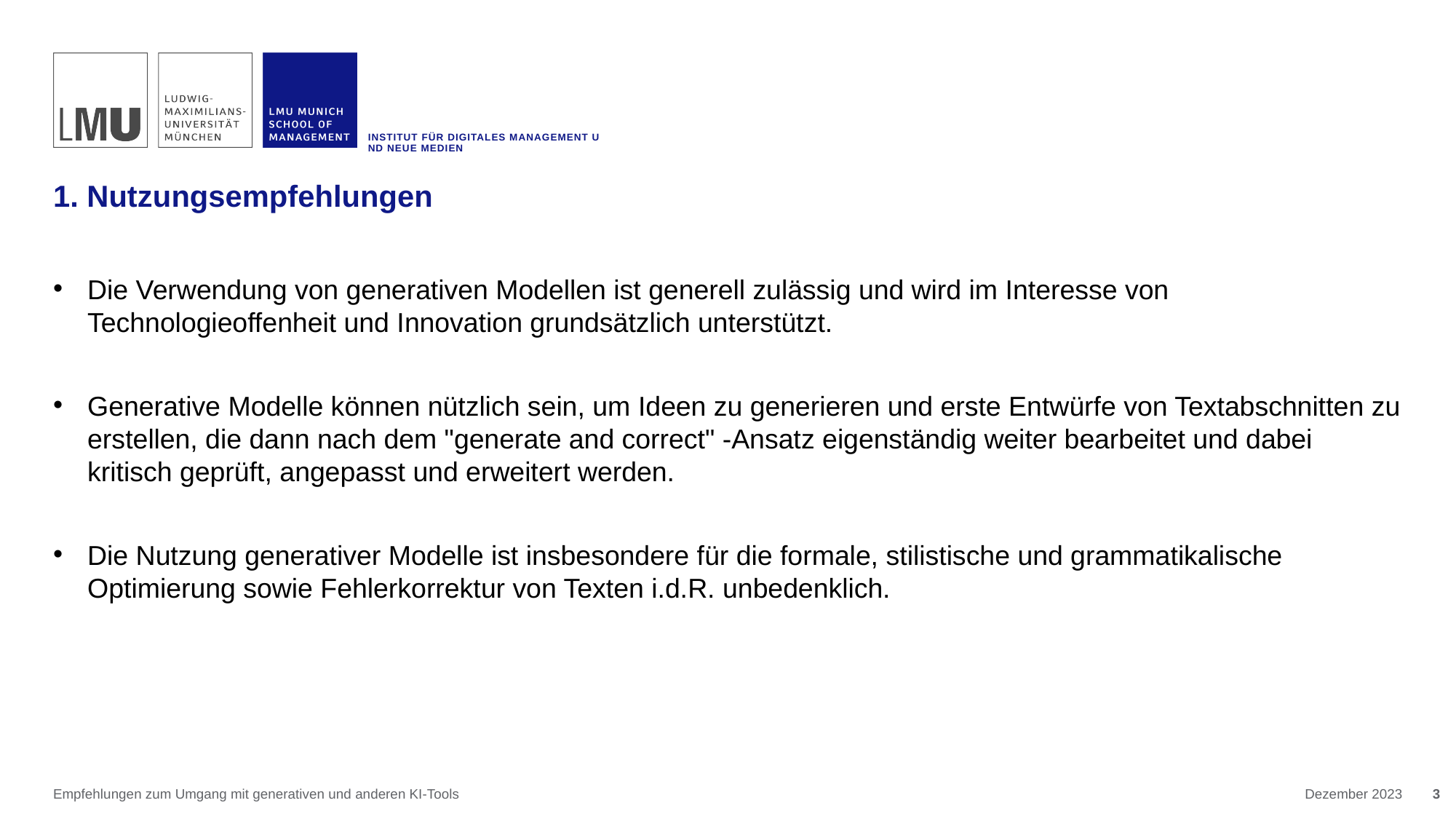

Institut für Digitales Management und Neue Medien
# 1. Nutzungsempfehlungen
Die Verwendung von generativen Modellen ist generell zulässig und wird im Interesse von Technologieoffenheit und Innovation grundsätzlich unterstützt.

Generative Modelle können nützlich sein, um Ideen zu generieren und erste Entwürfe von Textabschnitten zu erstellen, die dann nach dem "generate and correct" -Ansatz eigenständig weiter bearbeitet und dabei kritisch geprüft, angepasst und erweitert werden.

Die Nutzung generativer Modelle ist insbesondere für die formale, stilistische und grammatikalische Optimierung sowie Fehlerkorrektur von Texten i.d.R. unbedenklich.

Empfehlungen zum Umgang mit generativen und anderen KI-Tools
Dezember 2023
3